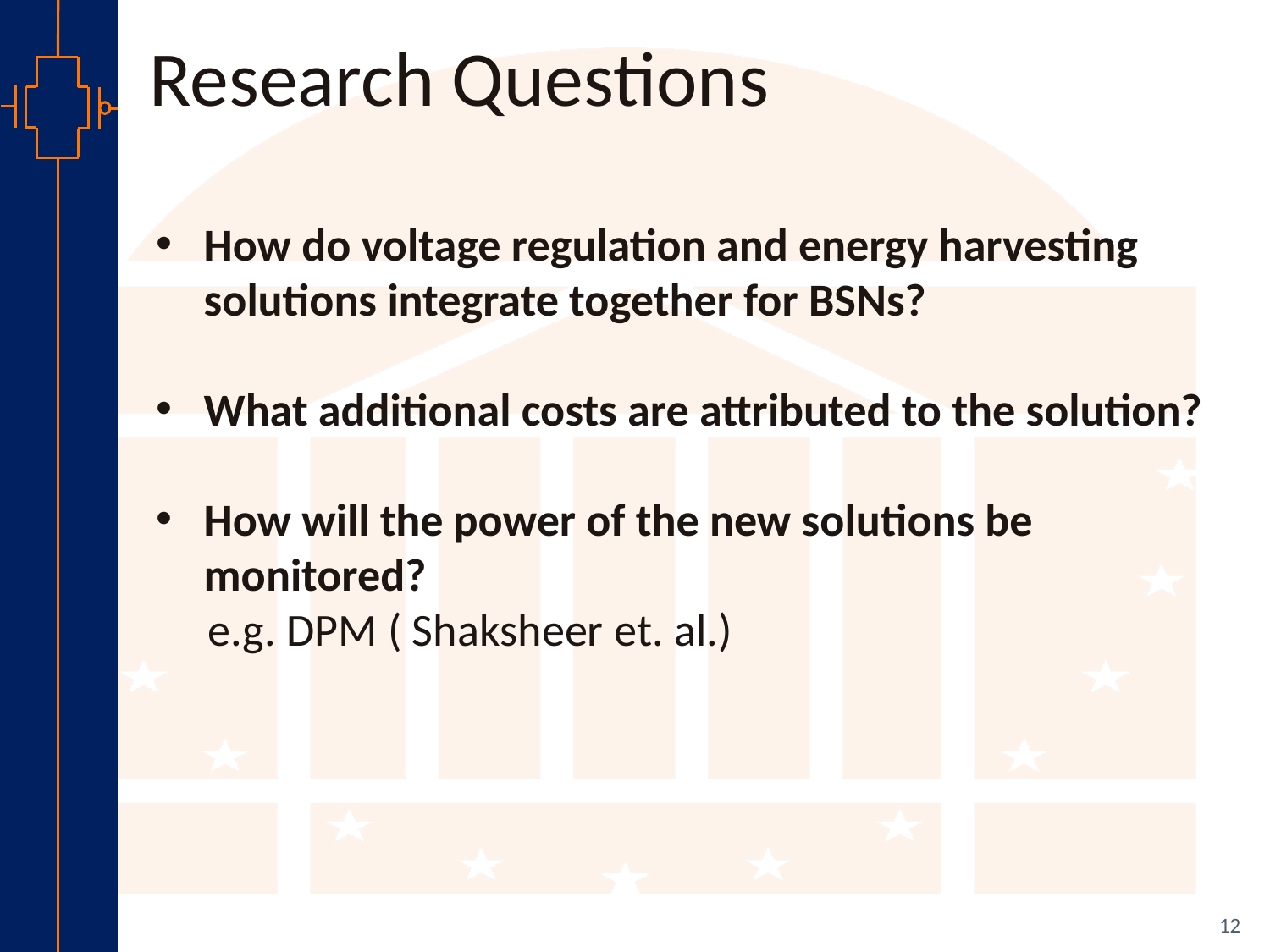

Research Questions

How do voltage regulation and energy harvesting solutions integrate together for BSNs?

What additional costs are attributed to the solution?

How will the power of the new solutions be monitored?
     e.g. DPM ( Shaksheer et. al.)

12